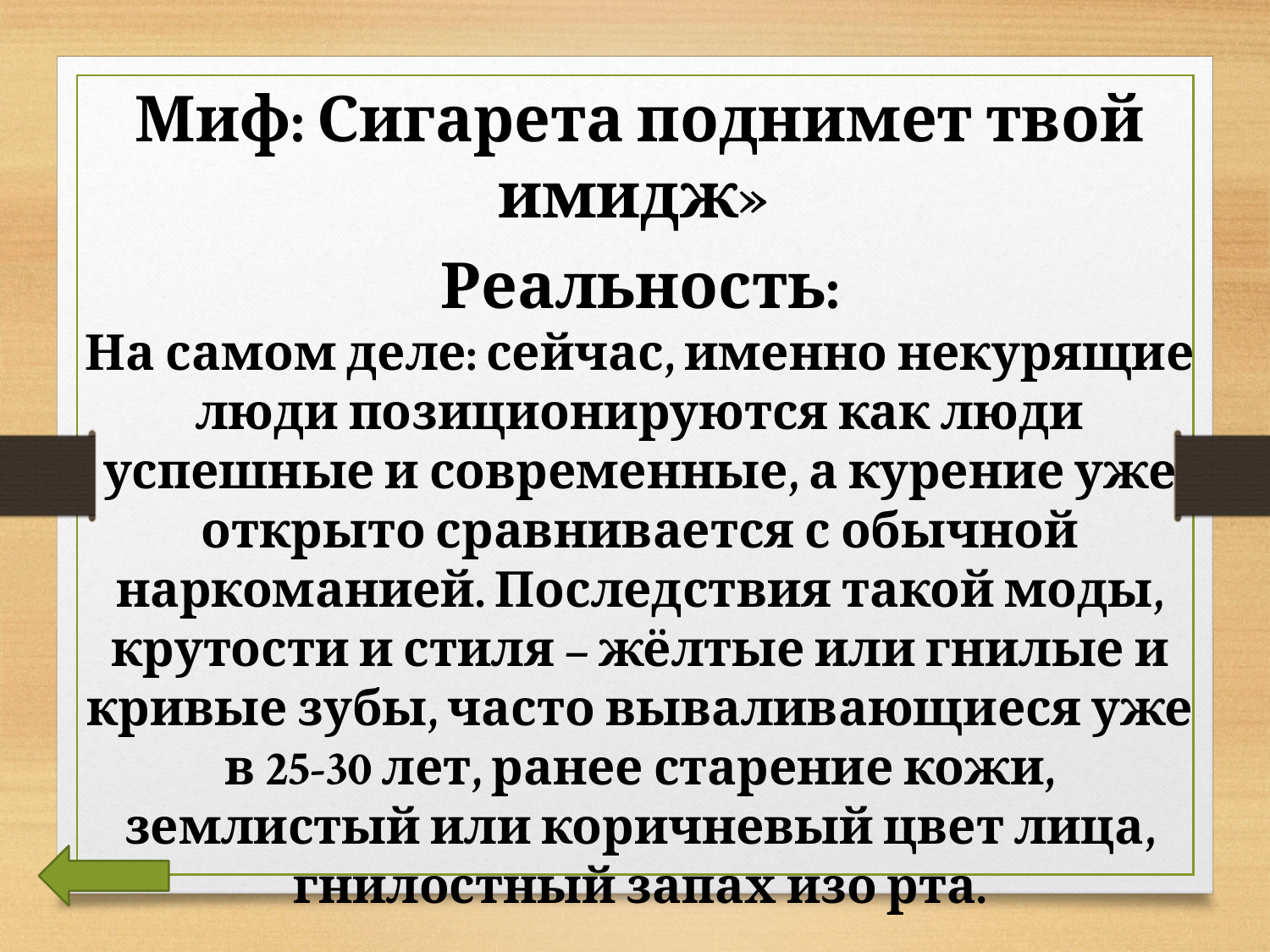

Миф: Сигарета поднимет твой имидж»
Реальность:
На самом деле: сейчас, именно некурящие люди позиционируются как люди успешные и современные, а курение уже открыто сравнивается с обычной наркоманией. Последствия такой моды, крутости и стиля – жёлтые или гнилые и кривые зубы, часто вываливающиеся уже в 25-30 лет, ранее старение кожи, землистый или коричневый цвет лица, гнилостный запах изо рта.